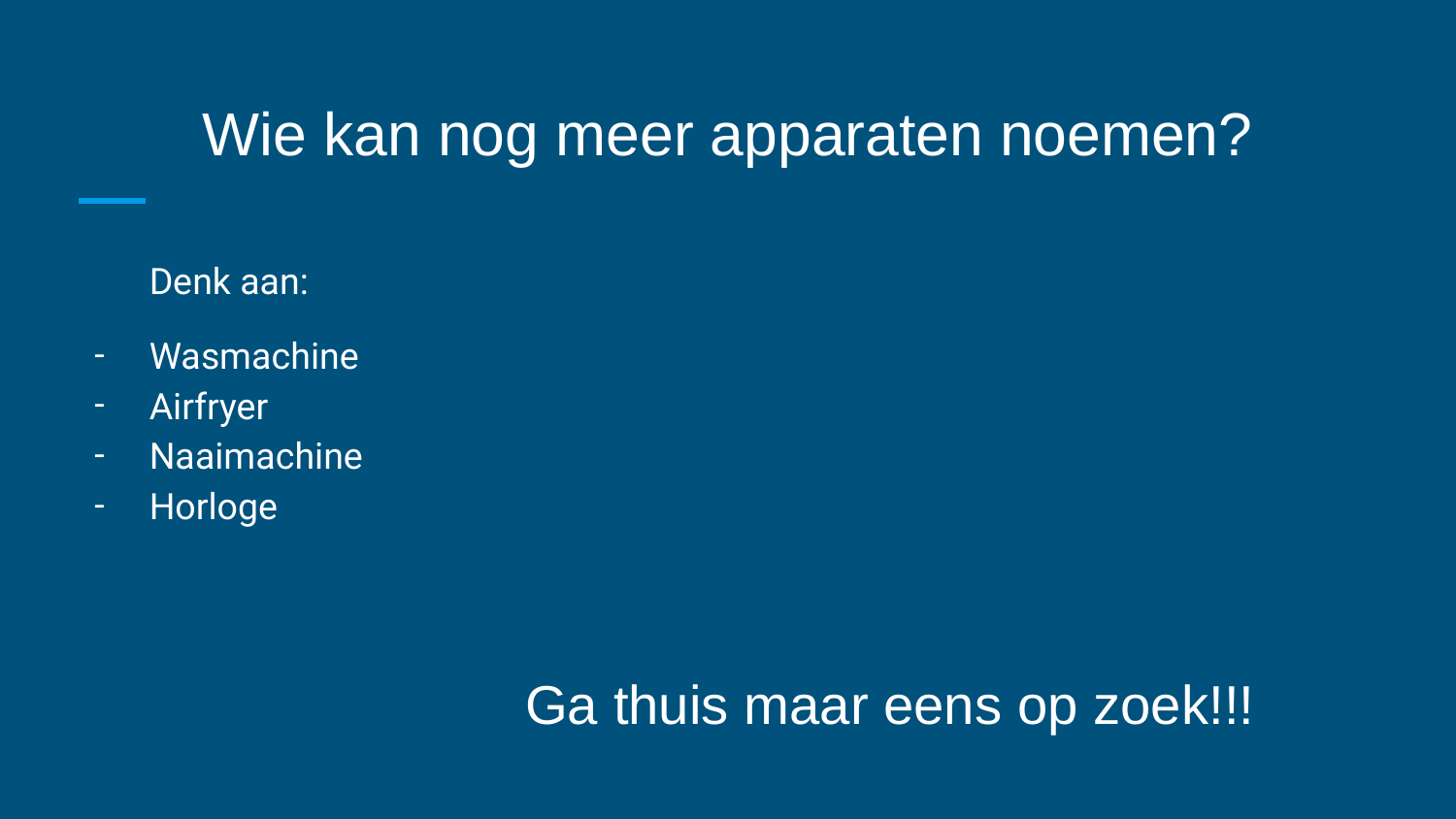

# Wie kan nog meer apparaten noemen?
Denk aan:
Wasmachine
Airfryer
Naaimachine
Horloge

Ga thuis maar eens op zoek!!!